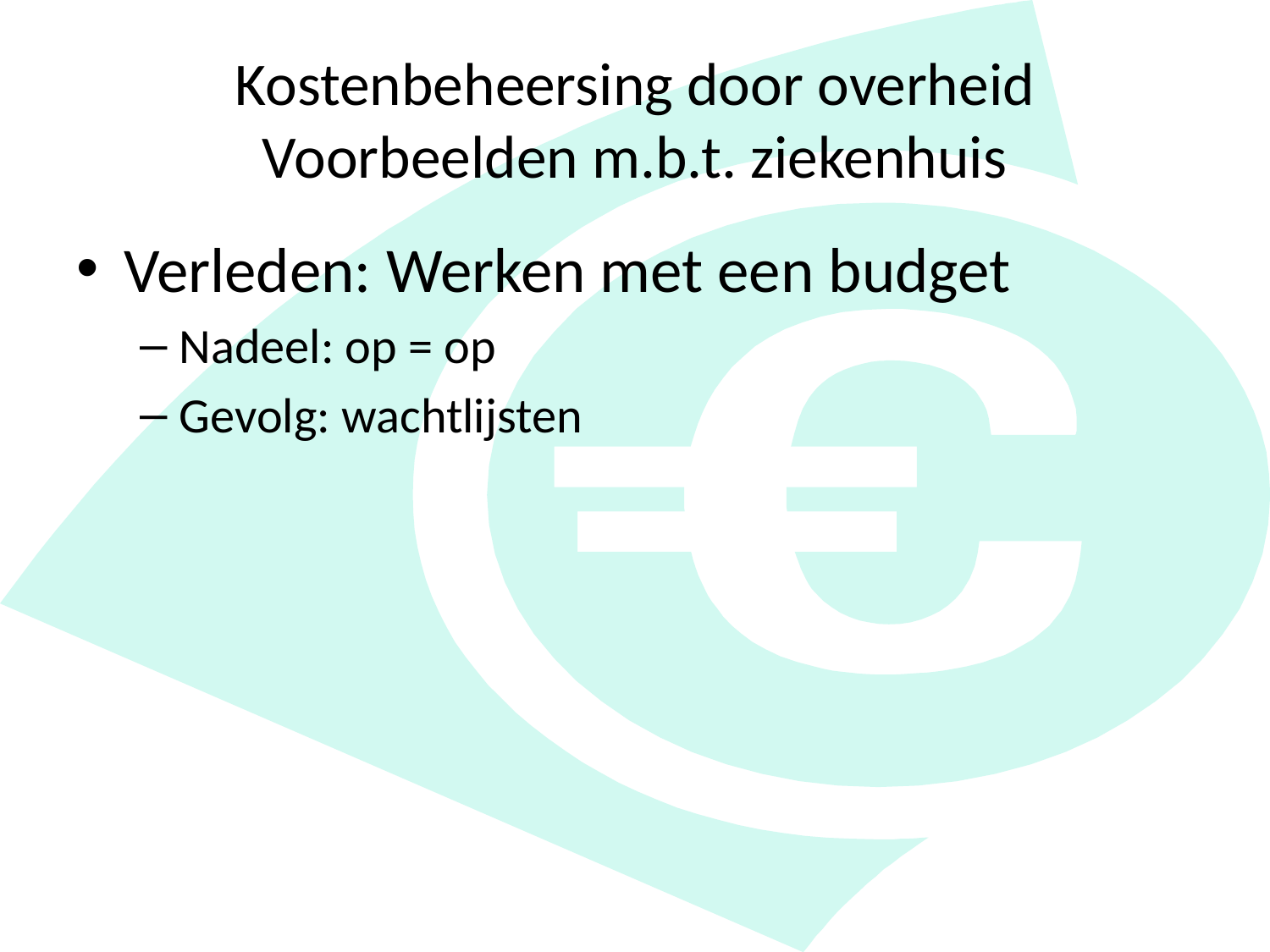

# Kostenbeheersing door overheid Voorbeelden m.b.t. ziekenhuis
Verleden: Werken met een budget
Nadeel: op = op
Gevolg: wachtlijsten